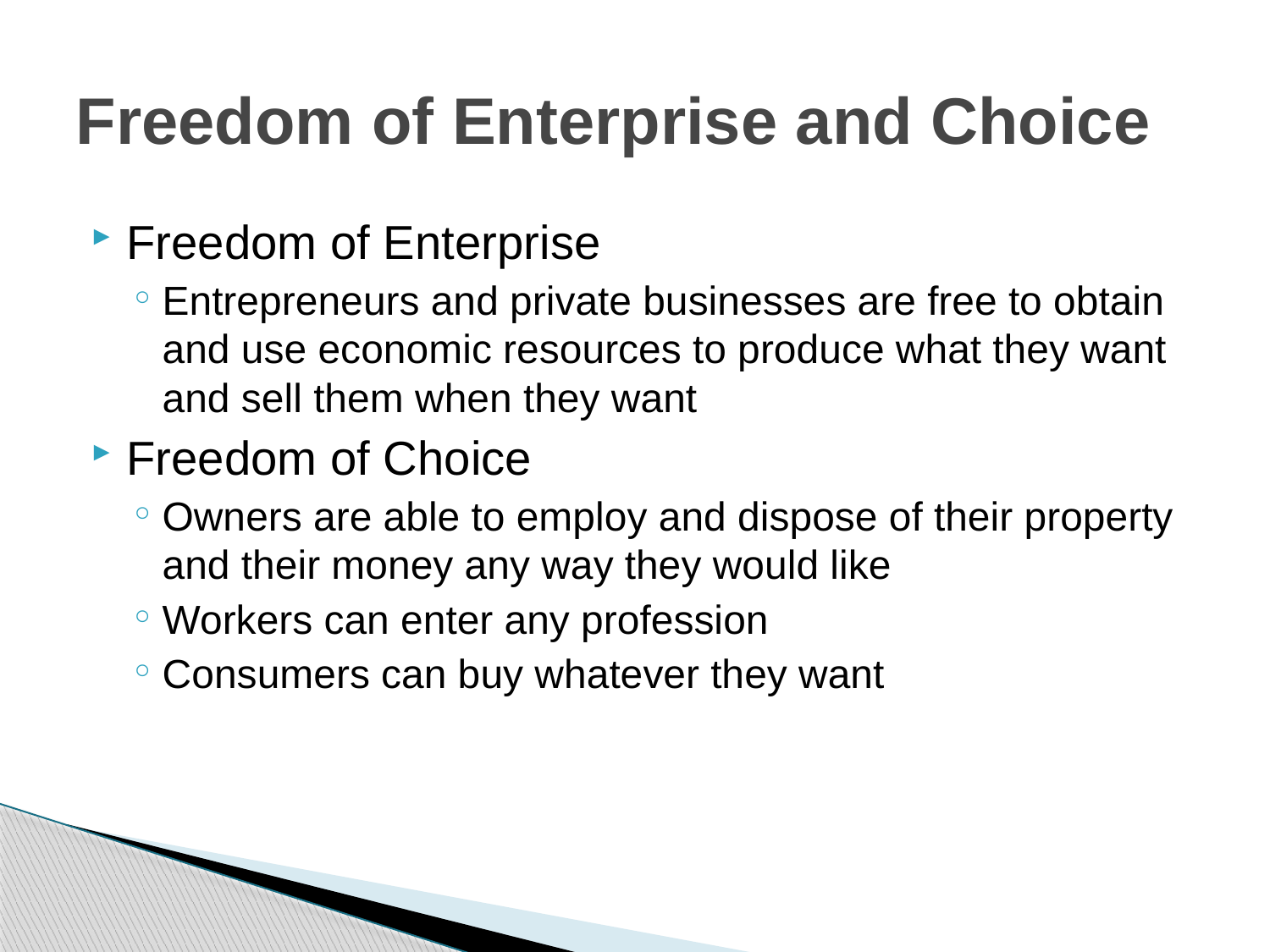

# Freedom of Enterprise and Choice
Freedom of Enterprise
Entrepreneurs and private businesses are free to obtain and use economic resources to produce what they want and sell them when they want
Freedom of Choice
Owners are able to employ and dispose of their property and their money any way they would like
Workers can enter any profession
Consumers can buy whatever they want